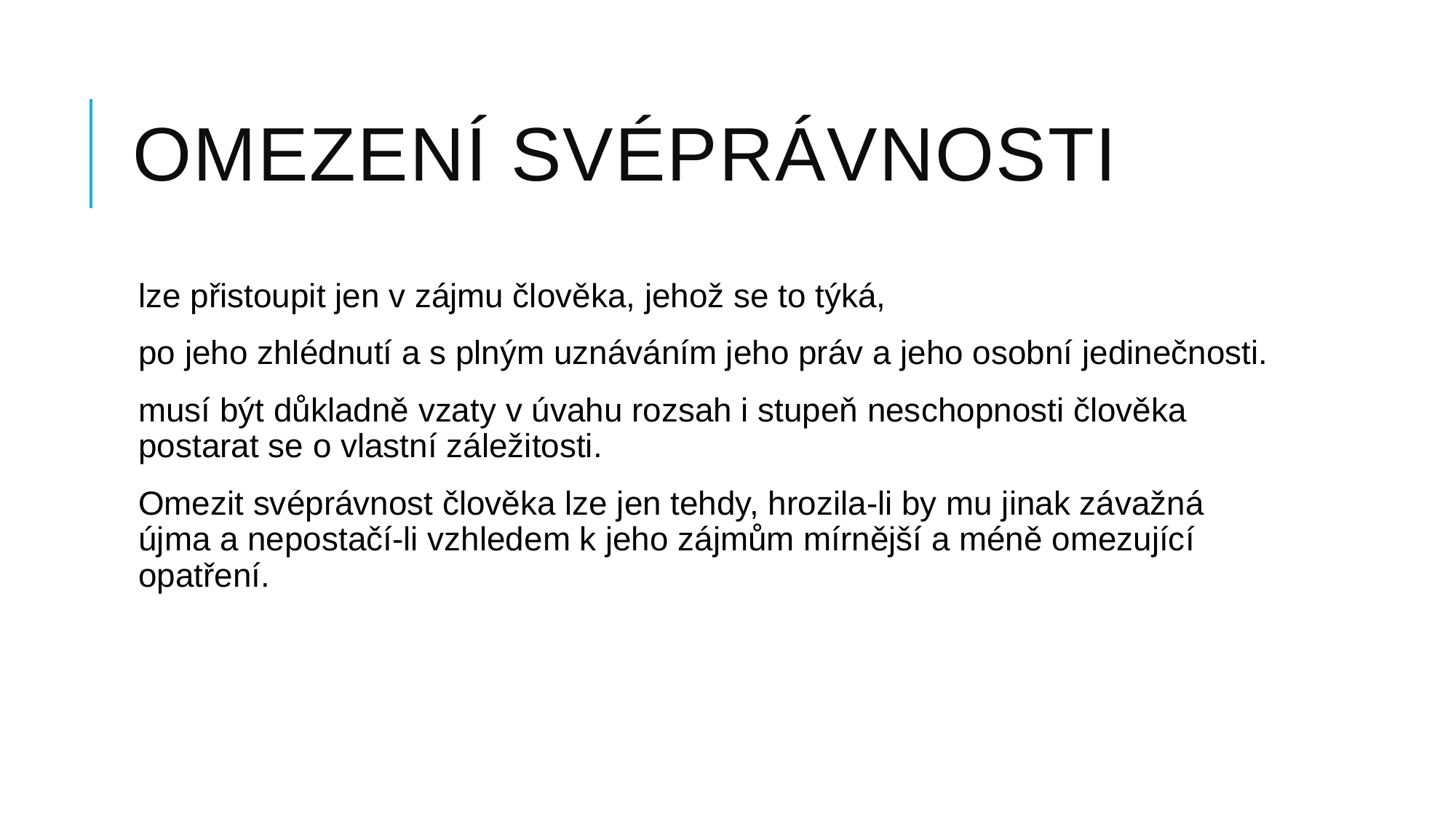

# Omezení svéprávnosti
lze přistoupit jen v zájmu člověka, jehož se to týká,
po jeho zhlédnutí a s plným uznáváním jeho práv a jeho osobní jedinečnosti.
musí být důkladně vzaty v úvahu rozsah i stupeň neschopnosti člověka postarat se o vlastní záležitosti.
Omezit svéprávnost člověka lze jen tehdy, hrozila-li by mu jinak závažná újma a nepostačí-li vzhledem k jeho zájmům mírnější a méně omezující opatření.